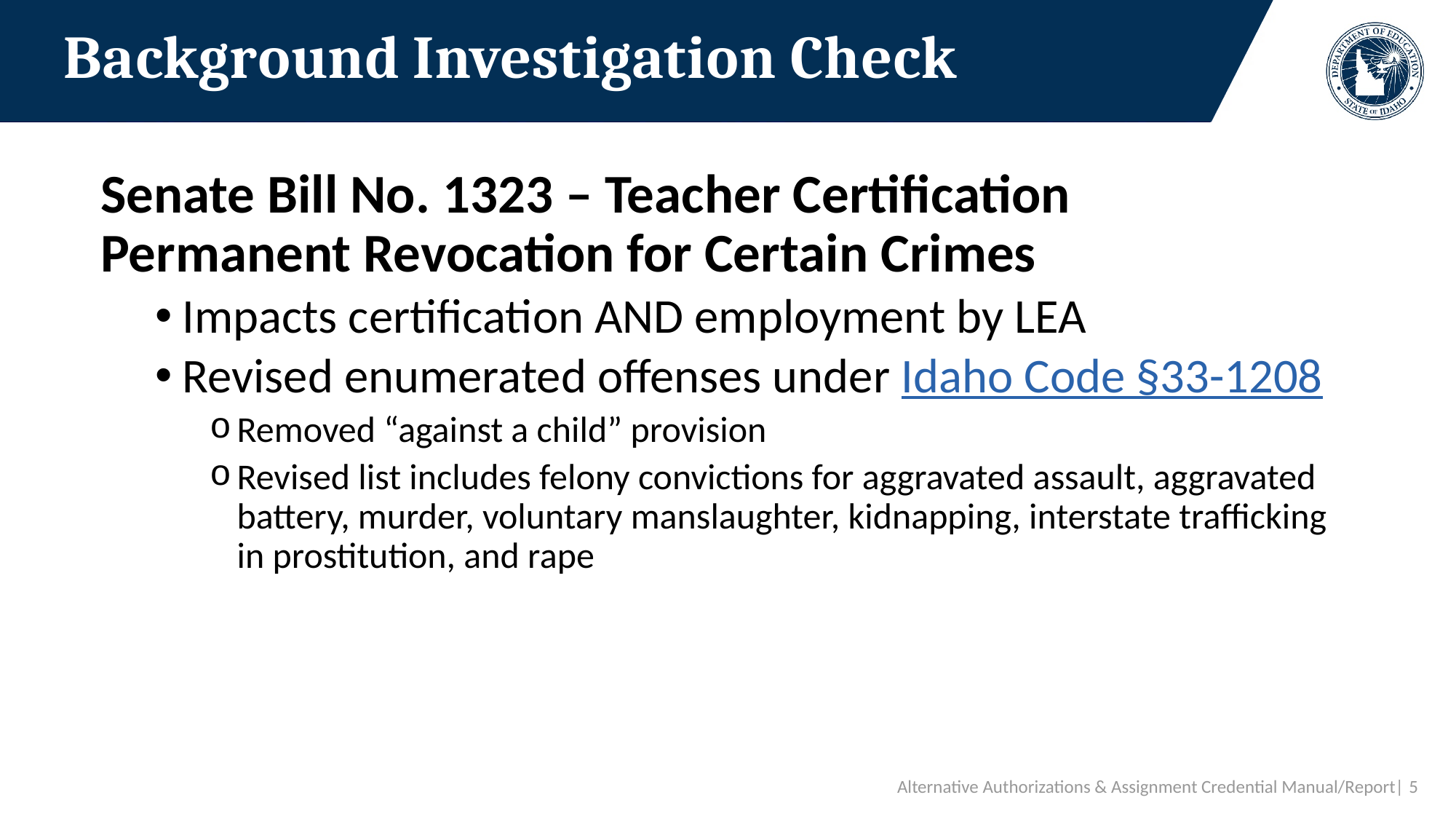

# Background Investigation Check
Senate Bill No. 1323 – Teacher Certification Permanent Revocation for Certain Crimes
Impacts certification AND employment by LEA
Revised enumerated offenses under Idaho Code §33-1208
Removed “against a child” provision
Revised list includes felony convictions for aggravated assault, aggravated battery, murder, voluntary manslaughter, kidnapping, interstate trafficking in prostitution, and rape

Alternative Authorizations & Assignment Credential Manual/Report| 5